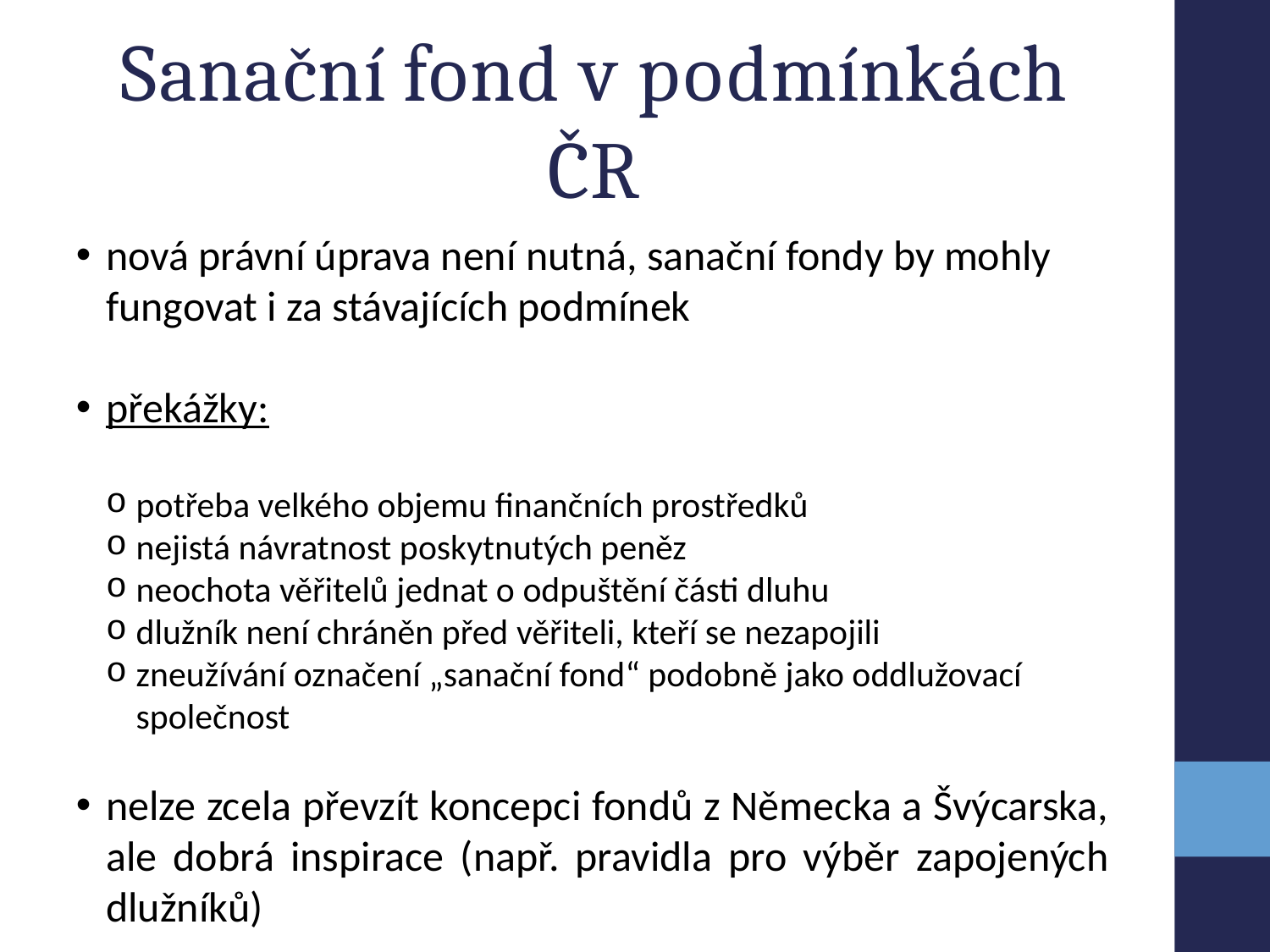

Sanační fond v podmínkách ČR
nová právní úprava není nutná, sanační fondy by mohly fungovat i za stávajících podmínek

překážky:

potřeba velkého objemu finančních prostředků
nejistá návratnost poskytnutých peněz
neochota věřitelů jednat o odpuštění části dluhu
dlužník není chráněn před věřiteli, kteří se nezapojili
zneužívání označení „sanační fond“ podobně jako oddlužovací společnost

nelze zcela převzít koncepci fondů z Německa a Švýcarska, ale dobrá inspirace (např. pravidla pro výběr zapojených dlužníků)